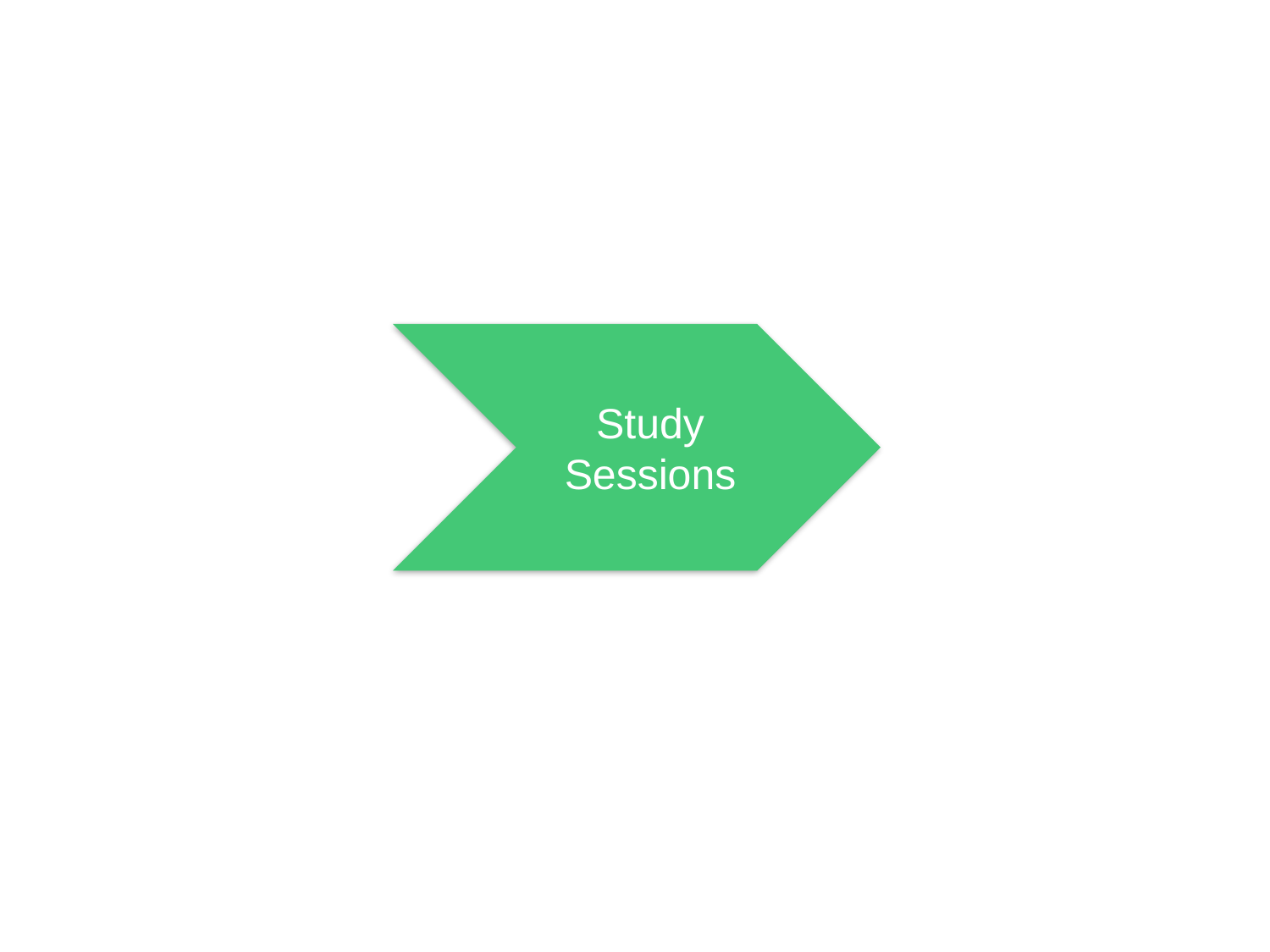

Iterative
Design
Process
Qualitative
Analysis
Study
Sessions